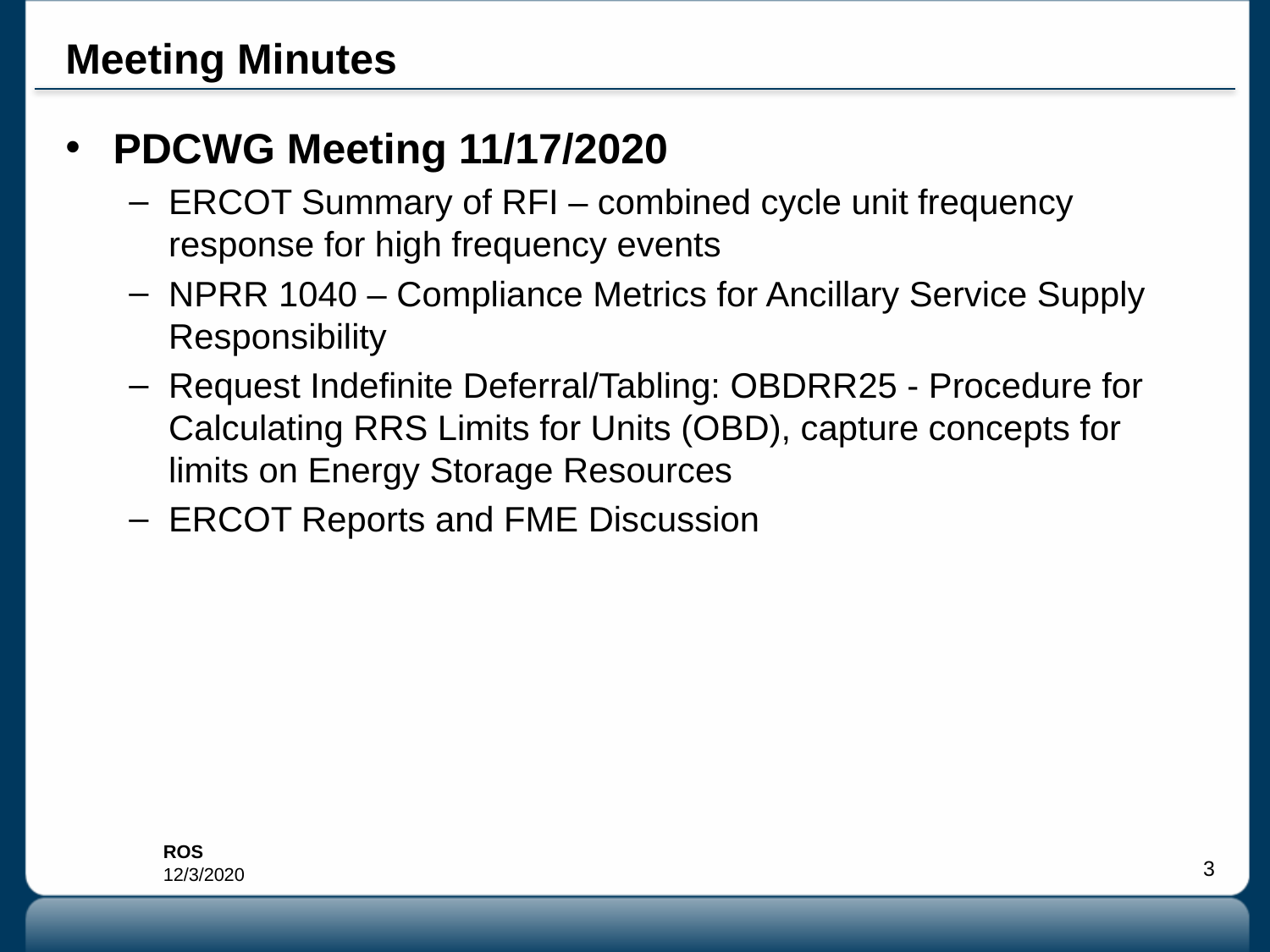

# Meeting Minutes
PDCWG Meeting 11/17/2020
ERCOT Summary of RFI – combined cycle unit frequency response for high frequency events
NPRR 1040 – Compliance Metrics for Ancillary Service Supply Responsibility
Request Indefinite Deferral/Tabling: OBDRR25 - Procedure for Calculating RRS Limits for Units (OBD), capture concepts for limits on Energy Storage Resources
ERCOT Reports and FME Discussion